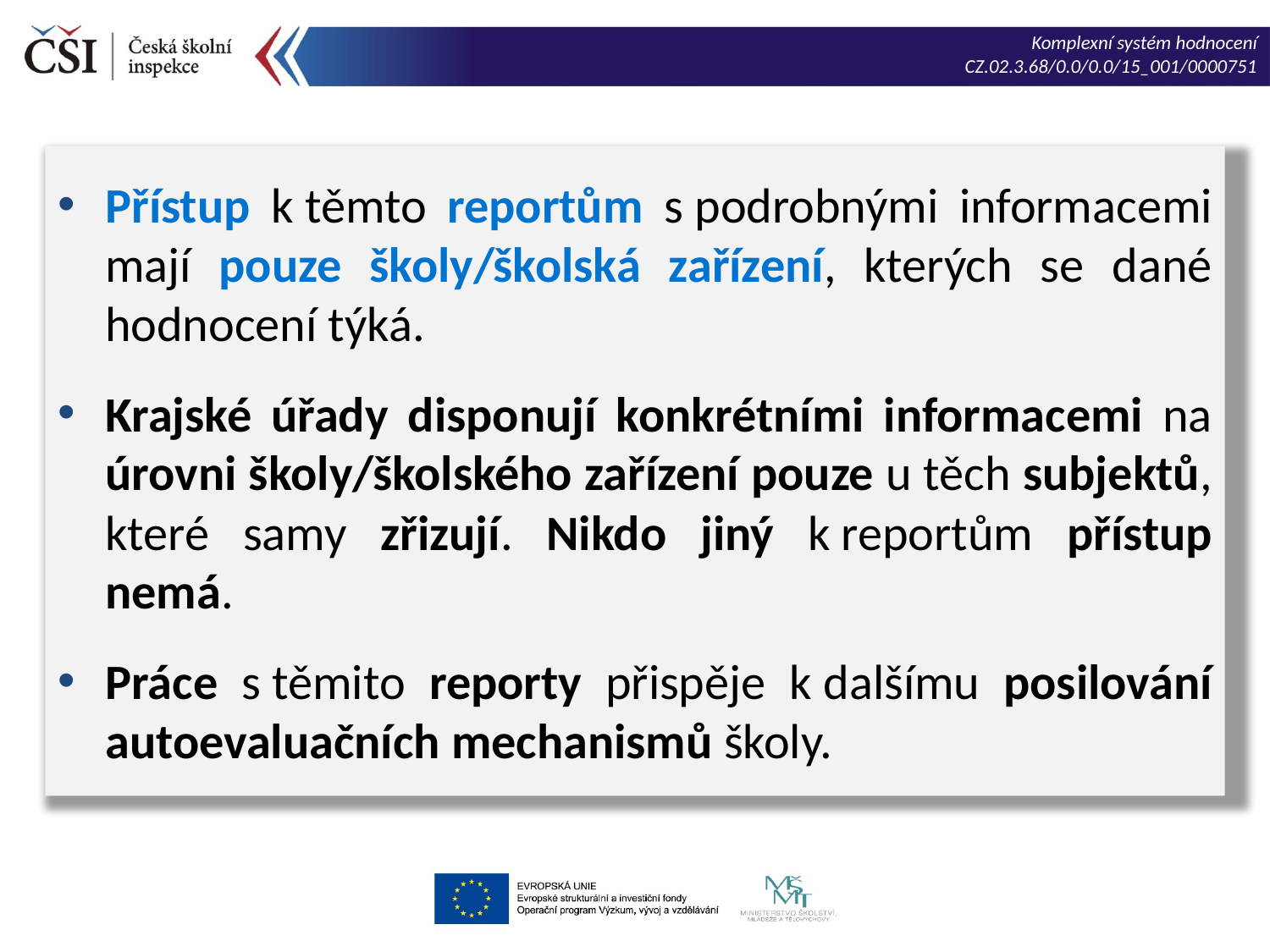

Přístup k těmto reportům s podrobnými informacemi mají pouze školy/školská zařízení, kterých se dané hodnocení týká.
Krajské úřady disponují konkrétními informacemi na úrovni školy/školského zařízení pouze u těch subjektů, které samy zřizují. Nikdo jiný k reportům přístup nemá.
Práce s těmito reporty přispěje k dalšímu posilování autoevaluačních mechanismů školy.